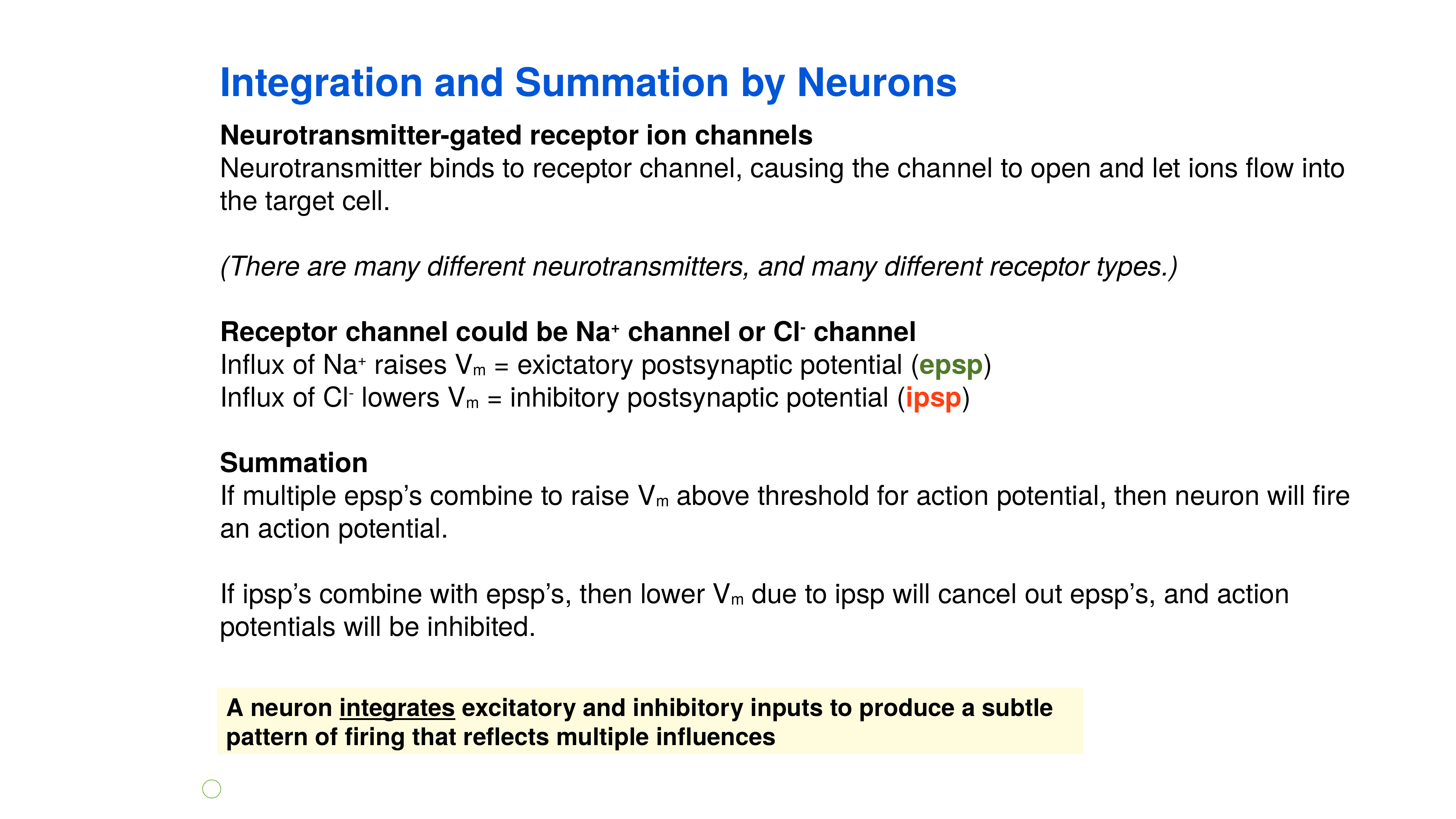

Integration and Summation by Neurons
Neurotransmitter-gated receptor ion channels
Neurotransmitter binds to receptor channel, causing the channel to open and let ions flow into the target cell.

(There are many different neurotransmitters, and many different receptor types.)

Receptor channel could be Na+ channel or Cl- channel
Influx of Na+ raises Vm = exictatory postsynaptic potential (epsp)
Influx of Cl- lowers Vm = inhibitory postsynaptic potential (ipsp)

Summation
If multiple epsp’s combine to raise Vm above threshold for action potential, then neuron will fire an action potential.

If ipsp’s combine with epsp’s, then lower Vm due to ipsp will cancel out epsp’s, and action potentials will be inhibited.
A neuron integrates excitatory and inhibitory inputs to produce a subtle pattern of firing that reflects multiple influences